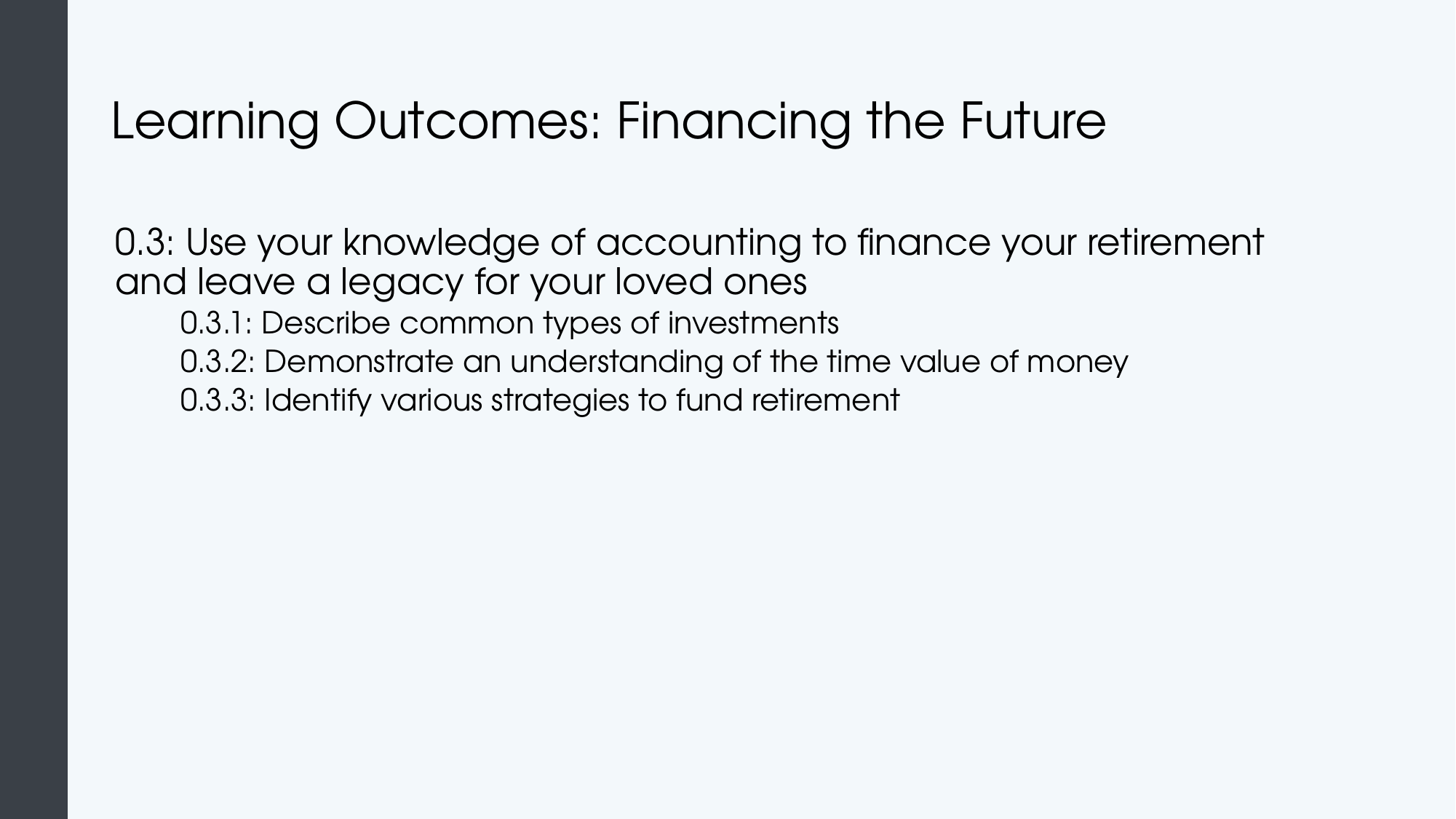

# Learning Outcomes: Financing the Future
0.3: Use your knowledge of accounting to finance your retirement and leave a legacy for your loved ones
0.3.1: Describe common types of investments
0.3.2: Demonstrate an understanding of the time value of money
0.3.3: Identify various strategies to fund retirement